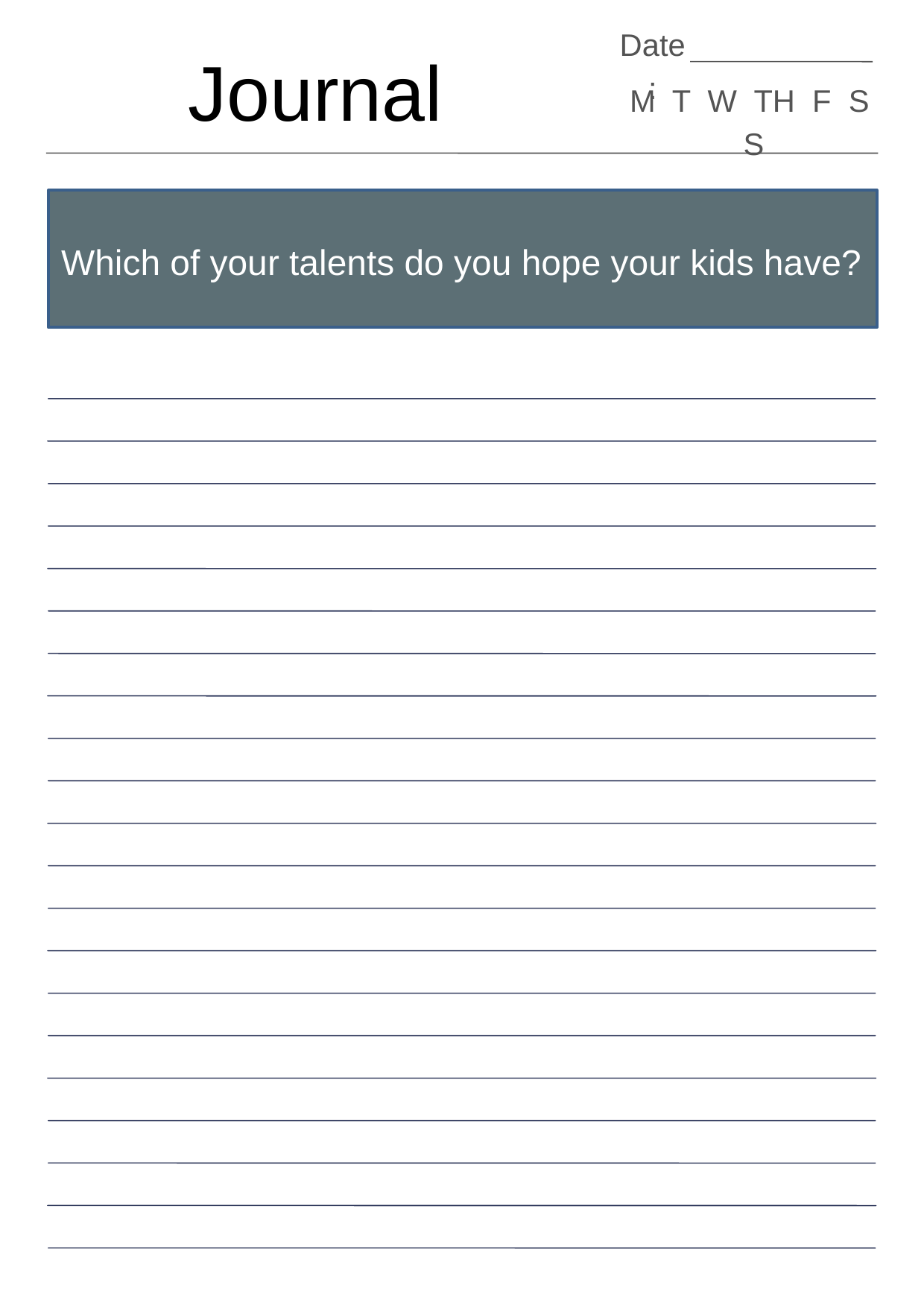

Date:
Journal

M  T  W  TH  F  S  S

Which of your talents do you hope your kids have?